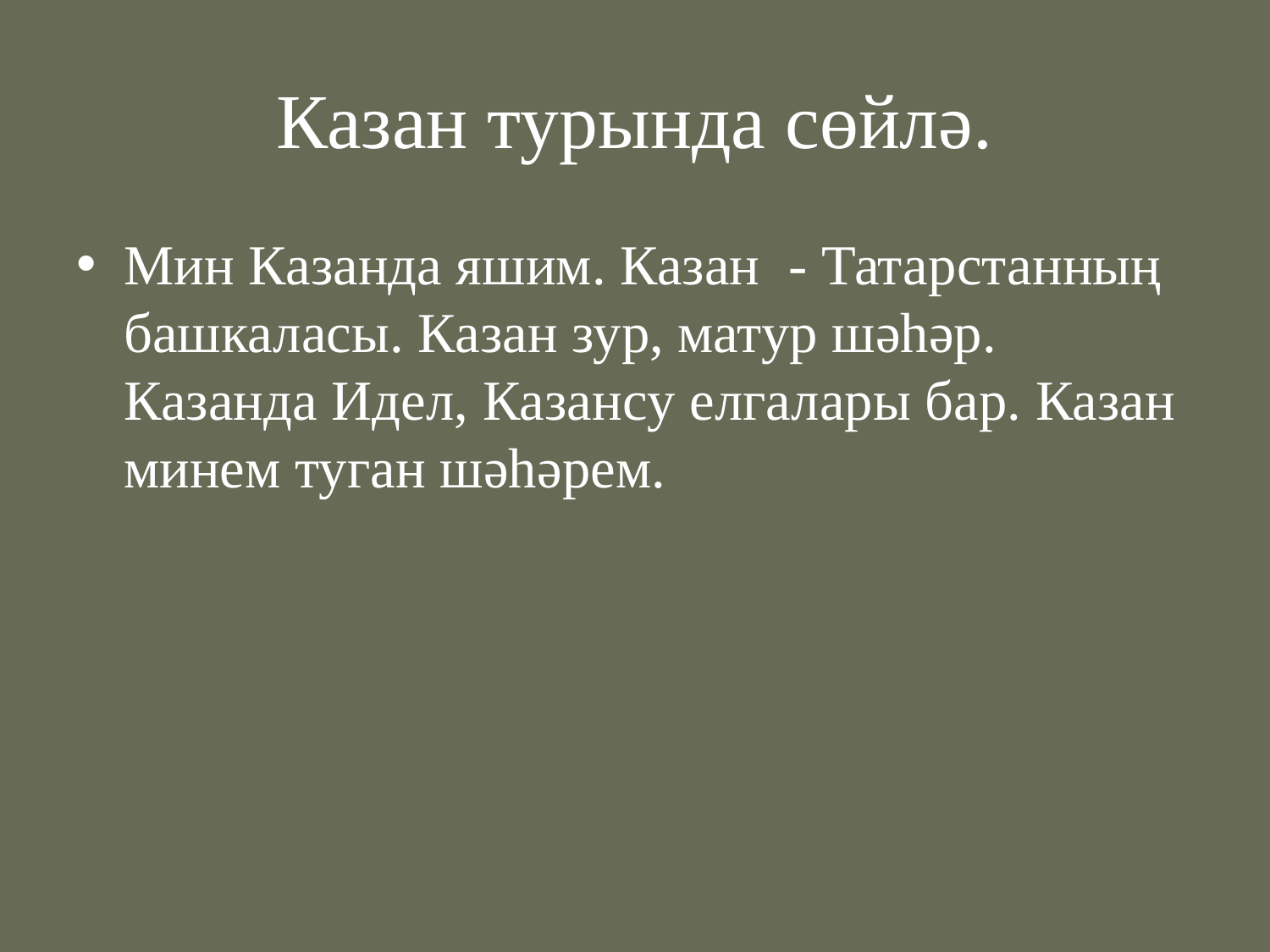

# Казан турында сөйлә.
Мин Казанда яшим. Казан  - Татарстанның башкаласы. Казан зур, матур шәһәр. Казанда Идел, Казансу елгалары бар. Казан минем туган шәһәрем.